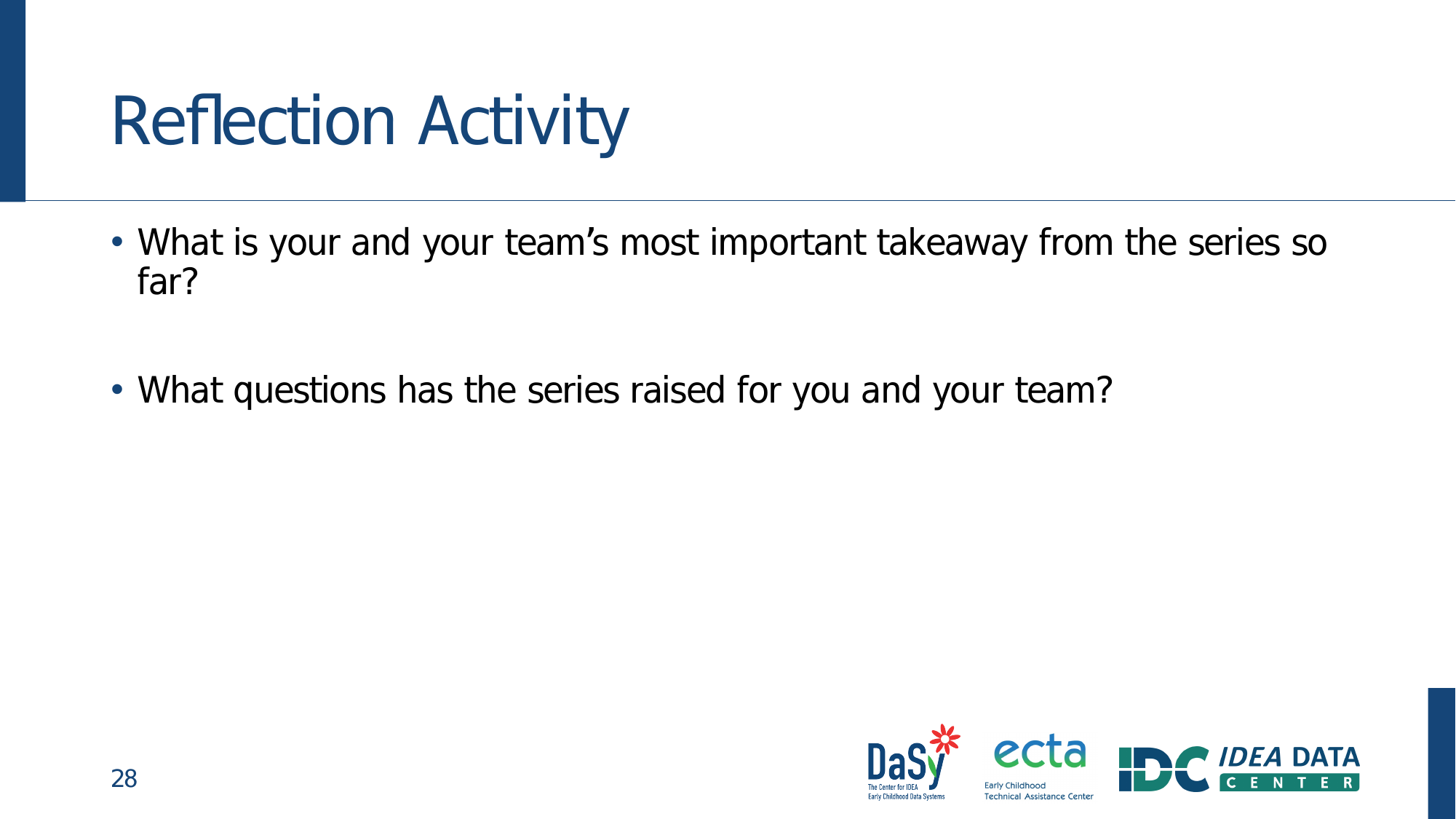

# Reflection Activity
What is your and your team’s most important takeaway from the series so far?

What questions has the series raised for you and your team?